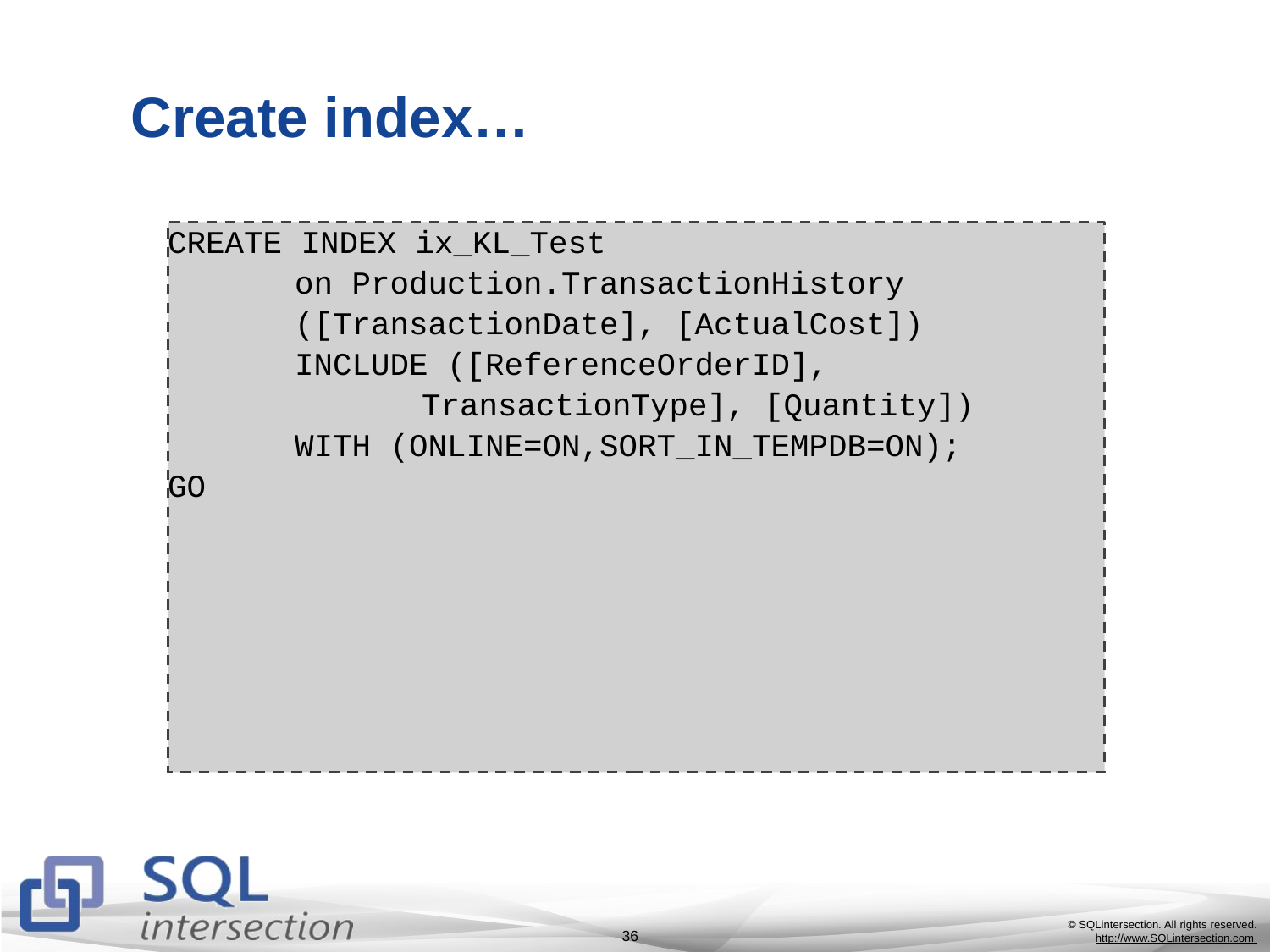

# Create index…
CREATE INDEX ix_KL_Test
	on Production.TransactionHistory
  	([TransactionDate], [ActualCost])
	INCLUDE ([ReferenceOrderID],
		TransactionType], [Quantity])
	WITH (ONLINE=ON,SORT_IN_TEMPDB=ON);
GO